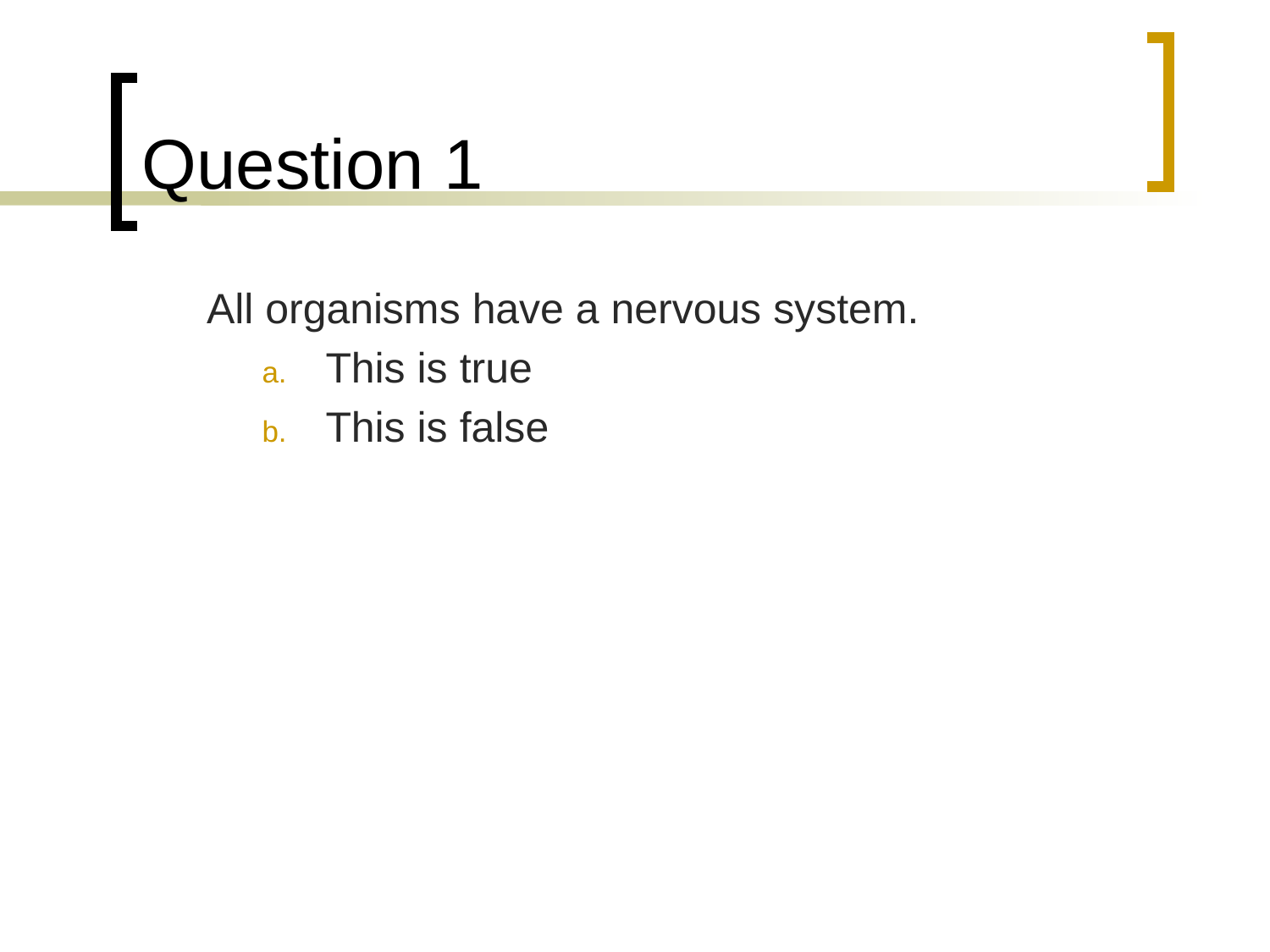

# Question 1
	All organisms have a nervous system.
This is true
This is false